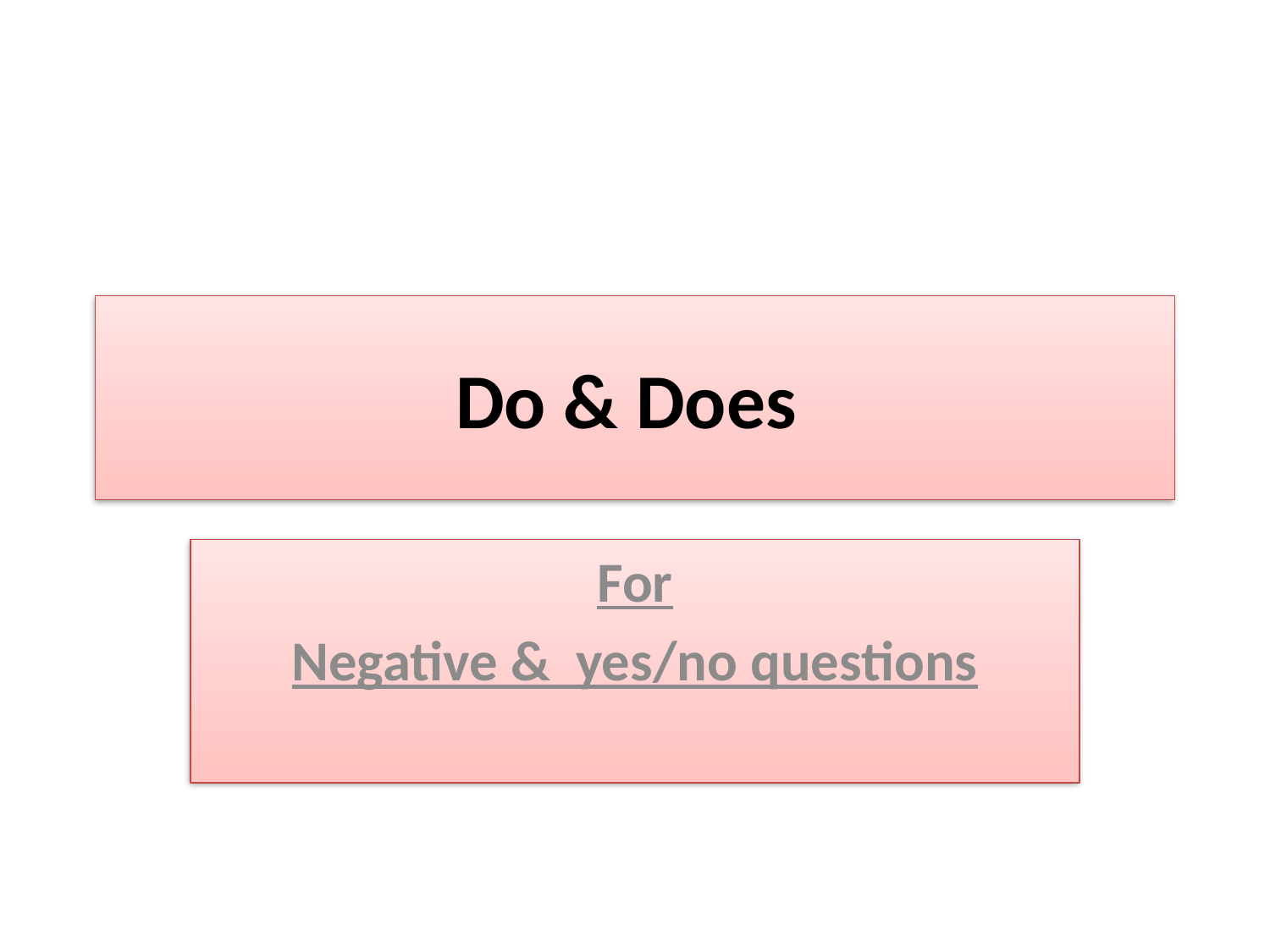

# Do & Does
For
Negative &  yes/no questions